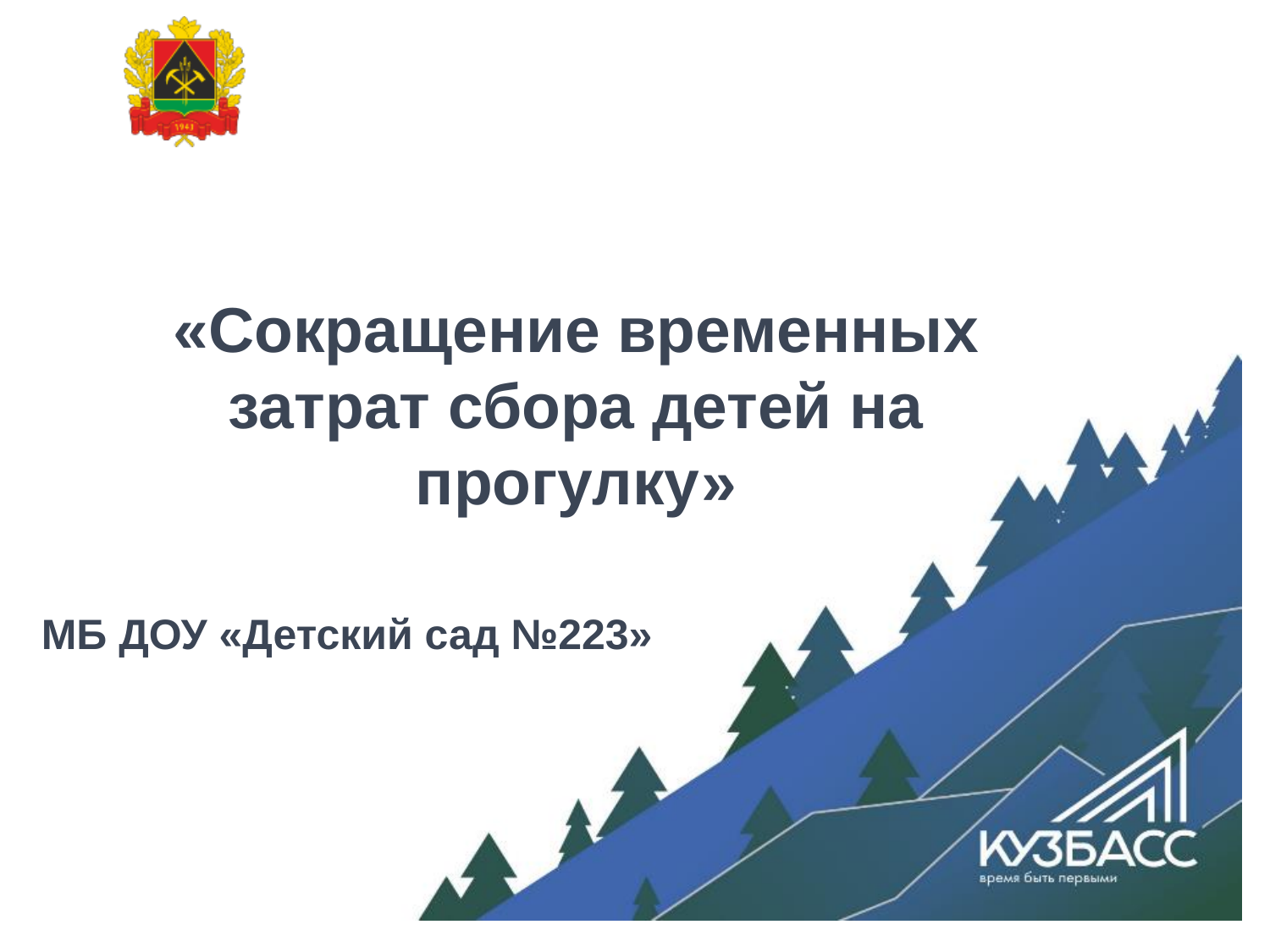

# «Сокращение временных затрат сбора детей на прогулку»
МБ ДОУ «Детский сад №223»